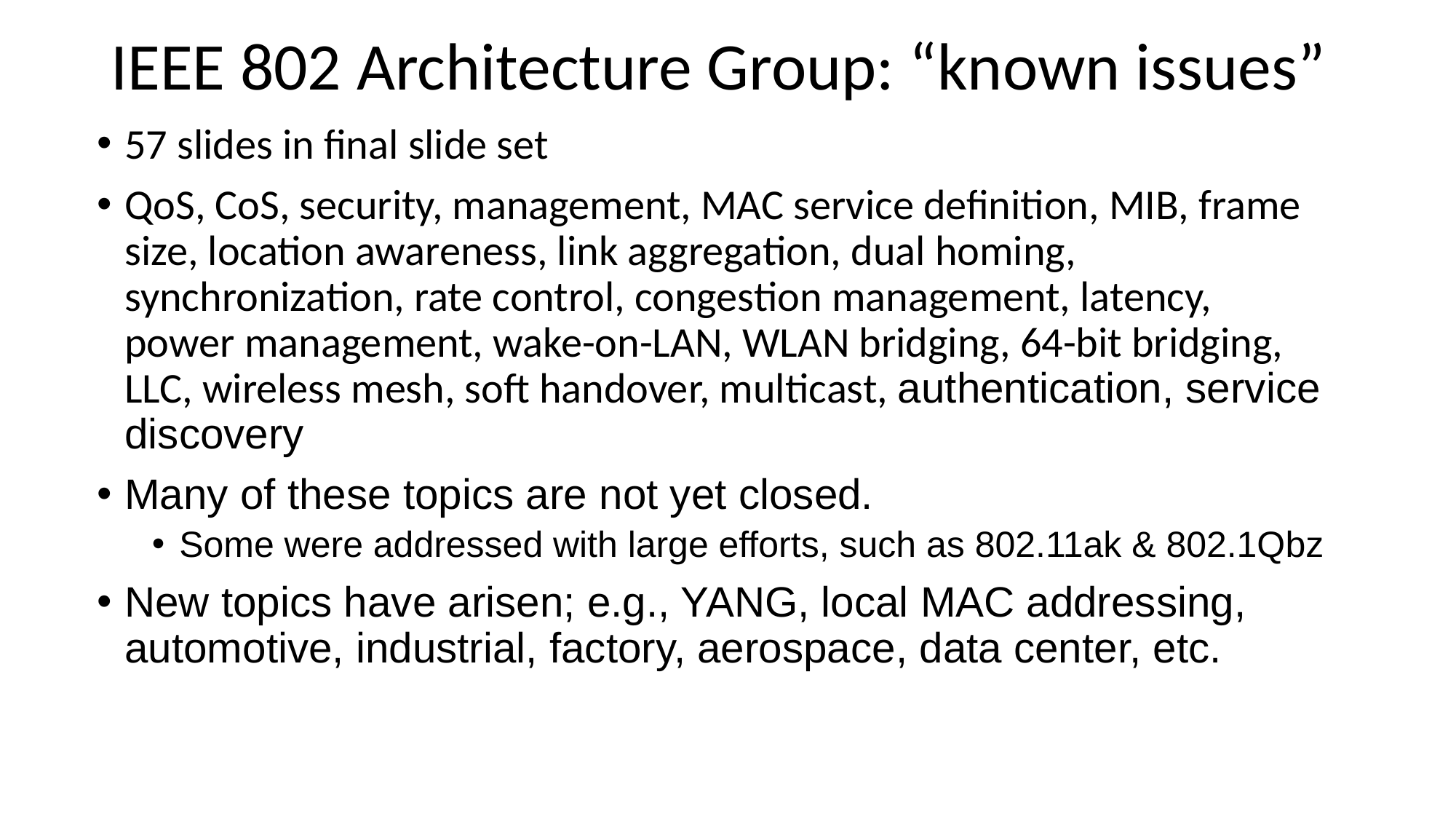

# IEEE 802 Architecture Group: “known issues”
57 slides in final slide set
QoS, CoS, security, management, MAC service definition, MIB, frame size, location awareness, link aggregation, dual homing, synchronization, rate control, congestion management, latency, power management, wake-on-LAN, WLAN bridging, 64-bit bridging, LLC, wireless mesh, soft handover, multicast, authentication, service discovery
Many of these topics are not yet closed.
Some were addressed with large efforts, such as 802.11ak & 802.1Qbz
New topics have arisen; e.g., YANG, local MAC addressing, automotive, industrial, factory, aerospace, data center, etc.